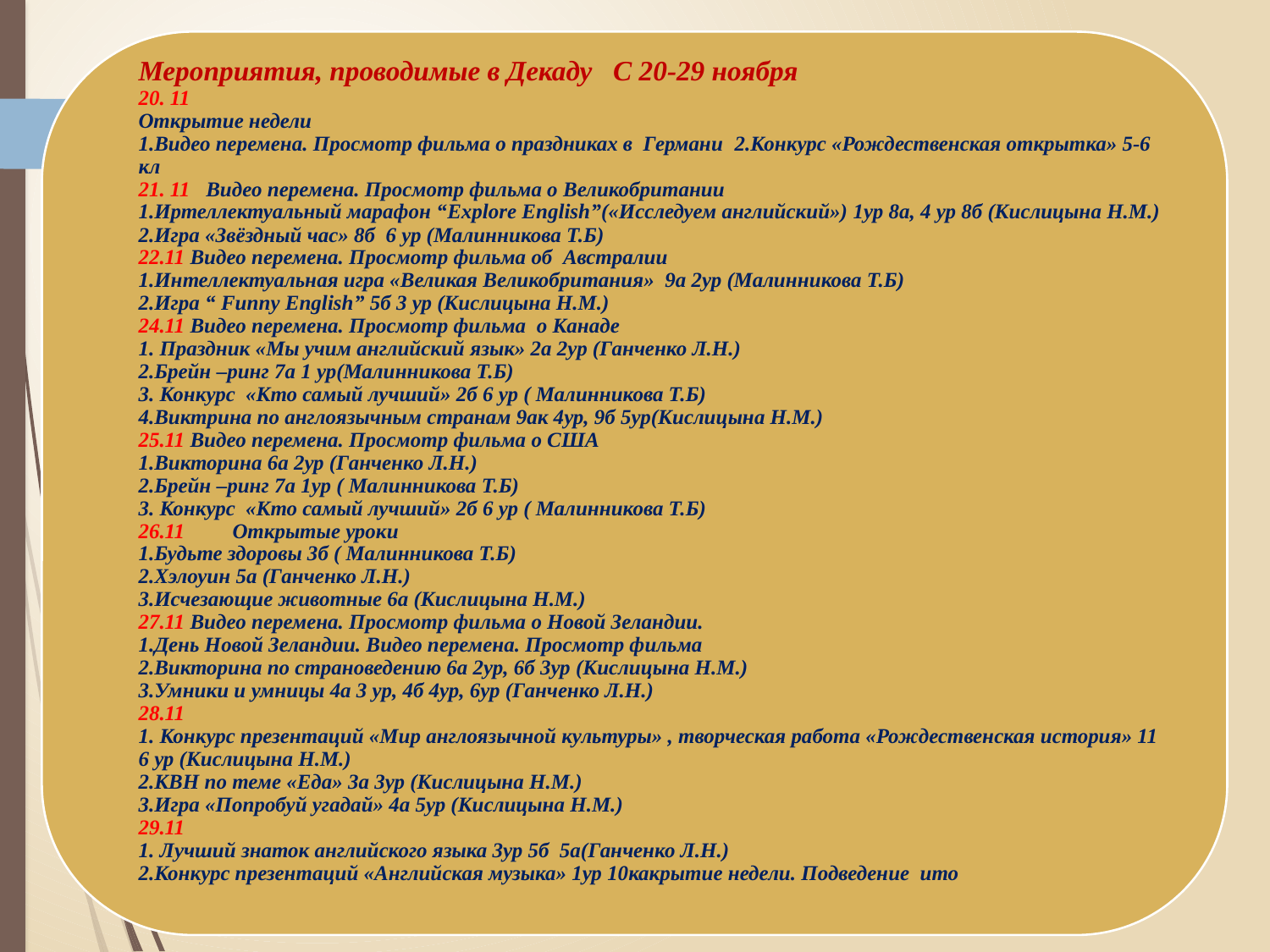

Мероприятия, проводимые в Декаду   С 20-29 ноября
20. 11
Открытие недели
1.Видео перемена. Просмотр фильма о праздниках в  Германи  2.Конкурс «Рождественская открытка» 5-6 кл
21. 11   Видео перемена. Просмотр фильма о Великобритании
1.Иртеллектуальный марафон “Explore English”(«Исследуем английский») 1ур 8а, 4 ур 8б (Кислицына Н.М.)
2.Игра «Звёздный час» 8б  6 ур (Малинникова Т.Б)
22.11 Видео перемена. Просмотр фильма об  Австралии
1.Интеллектуальная игра «Великая Великобритания»  9а 2ур (Малинникова Т.Б)
2.Игра “ Funny English” 5б 3 ур (Кислицына Н.М.)
24.11 Видео перемена. Просмотр фильма  о Канаде
1. Праздник «Мы учим английский язык» 2а 2ур (Ганченко Л.Н.)
2.Брейн –ринг 7а 1 ур(Малинникова Т.Б)
3. Конкурс  «Кто самый лучший» 2б 6 ур ( Малинникова Т.Б)
4.Виктрина по англоязычным странам 9ак 4ур, 9б 5ур(Кислицына Н.М.)
25.11 Видео перемена. Просмотр фильма о США
1.Викторина 6а 2ур (Ганченко Л.Н.)
2.Брейн –ринг 7а 1ур ( Малинникова Т.Б)
3. Конкурс  «Кто самый лучший» 2б 6 ур ( Малинникова Т.Б)
26.11         Открытые уроки
1.Будьте здоровы 3б ( Малинникова Т.Б)
2.Хэлоуин 5а (Ганченко Л.Н.)
3.Исчезающие животные 6а (Кислицына Н.М.)
27.11 Видео перемена. Просмотр фильма о Новой Зеландии.
1.День Новой Зеландии. Видео перемена. Просмотр фильма
2.Викторина по страноведению 6а 2ур, 6б 3ур (Кислицына Н.М.)
3.Умники и умницы 4а 3 ур, 4б 4ур, 6ур (Ганченко Л.Н.)
28.11
1. Конкурс презентаций «Мир англоязычной культуры» , творческая работа «Рождественская история» 11 6 ур (Кислицына Н.М.)
2.КВН по теме «Еда» 3а 3ур (Кислицына Н.М.)
3.Игра «Попробуй угадай» 4а 5ур (Кислицына Н.М.)
29.11
1. Лучший знаток английского языка 3ур 5б  5а(Ганченко Л.Н.)
2.Конкурс презентаций «Английская музыка» 1ур 10какрытие недели. Подведение  ито